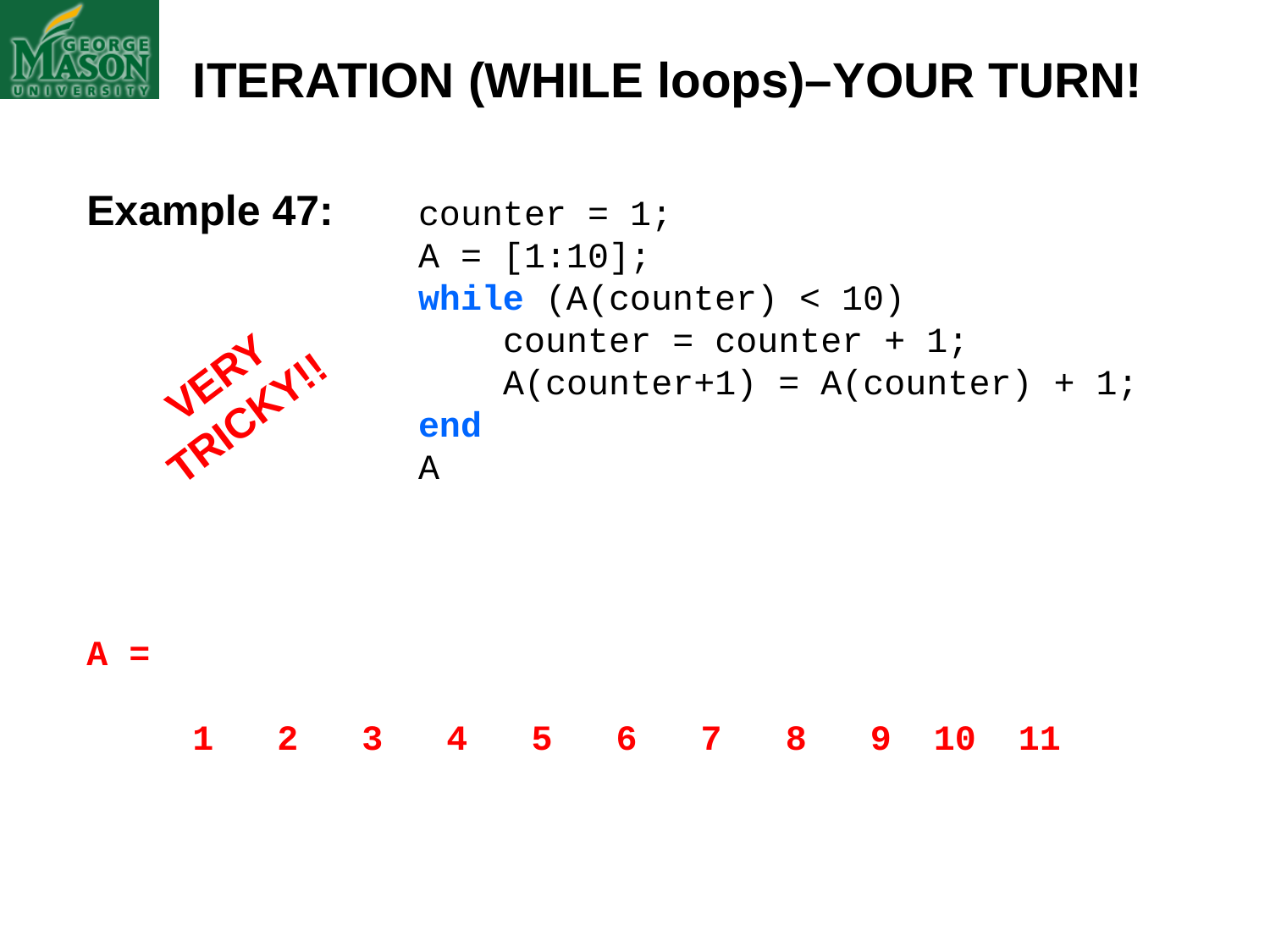

ITERATION (WHILE loops)–YOUR TURN!
Example 47:
counter = 1;
A = [1:10];
while (A(counter) < 10)
    counter = counter + 1;
    A(counter+1) = A(counter) + 1;
end
A
VERY
TRICKY!!
A =

     1   2   3   4   5   6   7   8   9  10  11